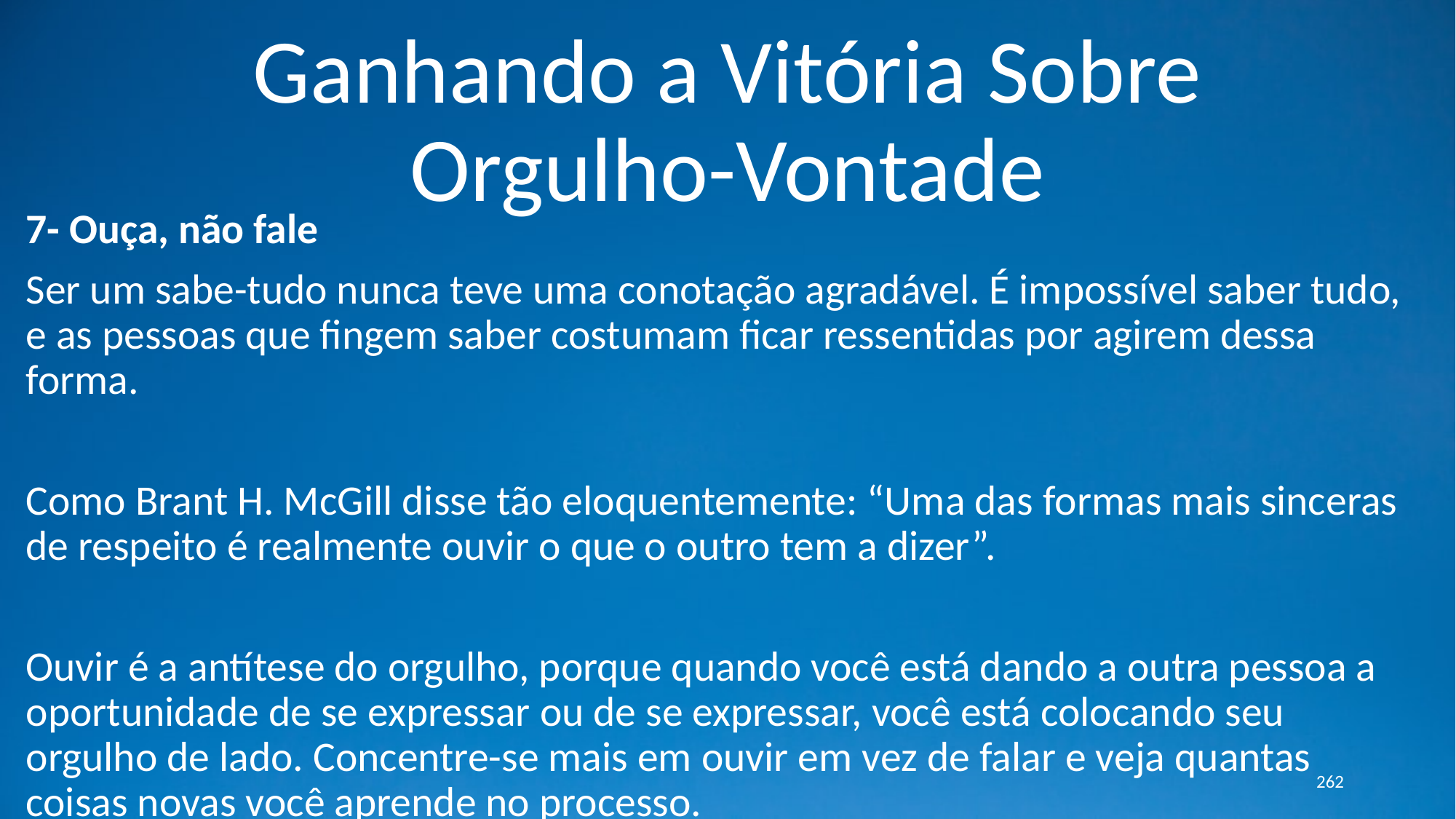

# Ganhando a Vitória Sobre Orgulho-Vontade
7- Ouça, não fale
Ser um sabe-tudo nunca teve uma conotação agradável. É impossível saber tudo, e as pessoas que fingem saber costumam ficar ressentidas por agirem dessa forma.

Como Brant H. McGill disse tão eloquentemente: “Uma das formas mais sinceras de respeito é realmente ouvir o que o outro tem a dizer”.

Ouvir é a antítese do orgulho, porque quando você está dando a outra pessoa a oportunidade de se expressar ou de se expressar, você está colocando seu orgulho de lado. Concentre-se mais em ouvir em vez de falar e veja quantas coisas novas você aprende no processo.
262